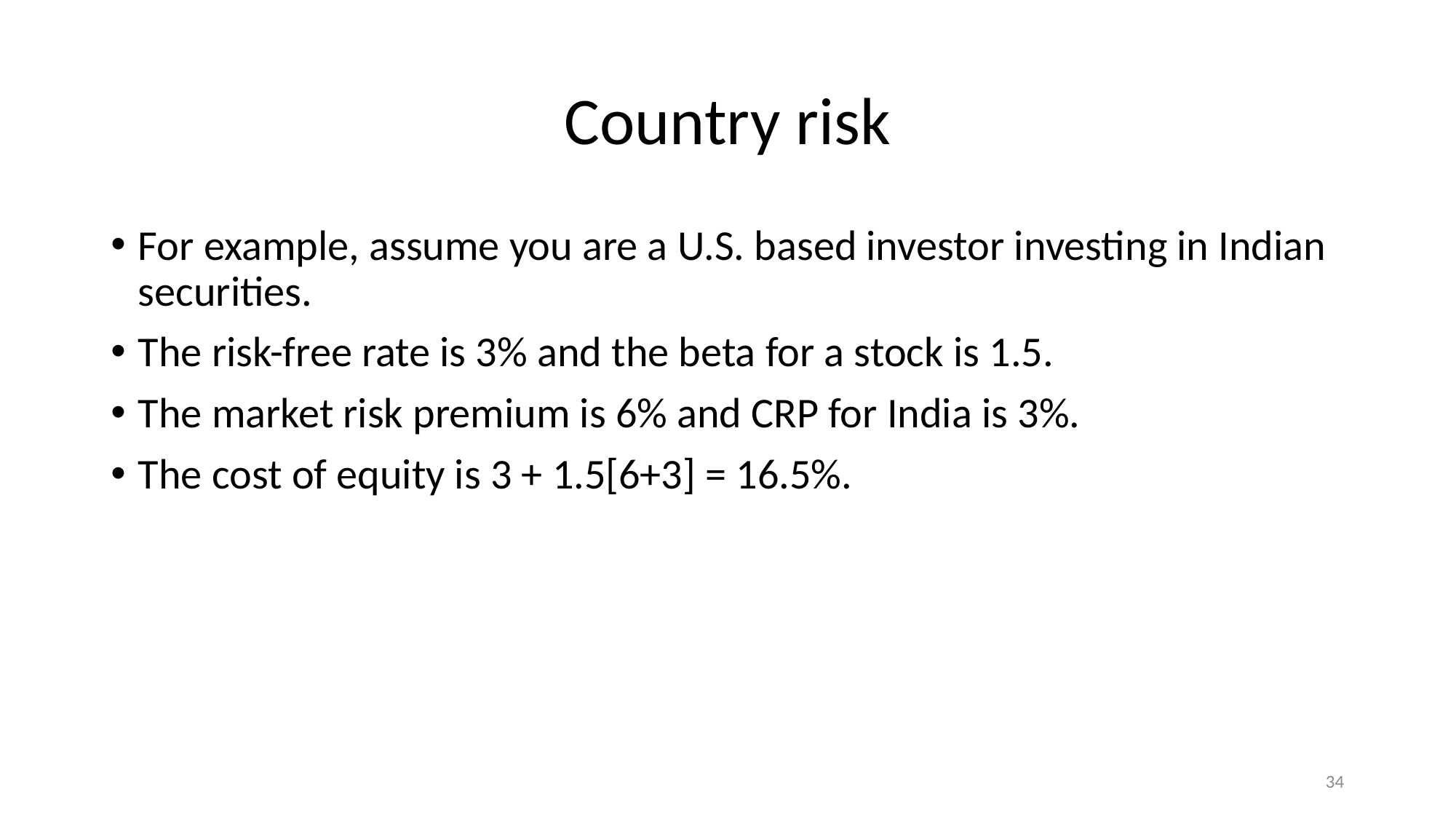

# Country risk
For example, assume you are a U.S. based investor investing in Indian securities.
The risk-free rate is 3% and the beta for a stock is 1.5.
The market risk premium is 6% and CRP for India is 3%.
The cost of equity is 3 + 1.5[6+3] = 16.5%.
34